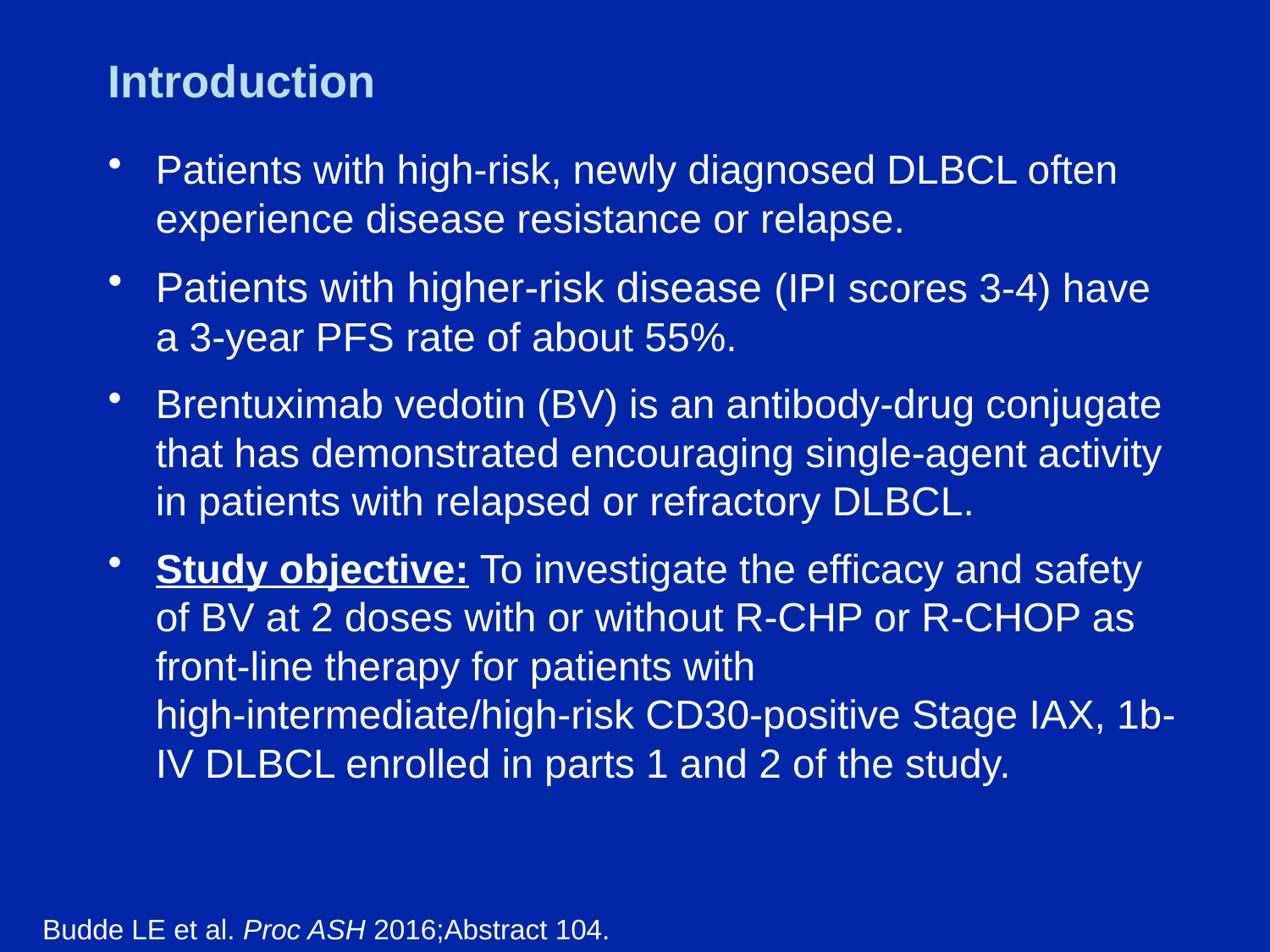

# Introduction
Patients with high-risk, newly diagnosed DLBCL often experience disease resistance or relapse.
Patients with higher-risk disease (IPI scores 3-4) have a 3-year PFS rate of about 55%.
Brentuximab vedotin (BV) is an antibody-drug conjugate that has demonstrated encouraging single-agent activity in patients with relapsed or refractory DLBCL.
Study objective: To investigate the efficacy and safety of BV at 2 doses with or without R-CHP or R-CHOP as front-line therapy for patients with high-intermediate/high-risk CD30-positive Stage IAX, 1b-IV DLBCL enrolled in parts 1 and 2 of the study.
Budde LE et al. Proc ASH 2016;Abstract 104.